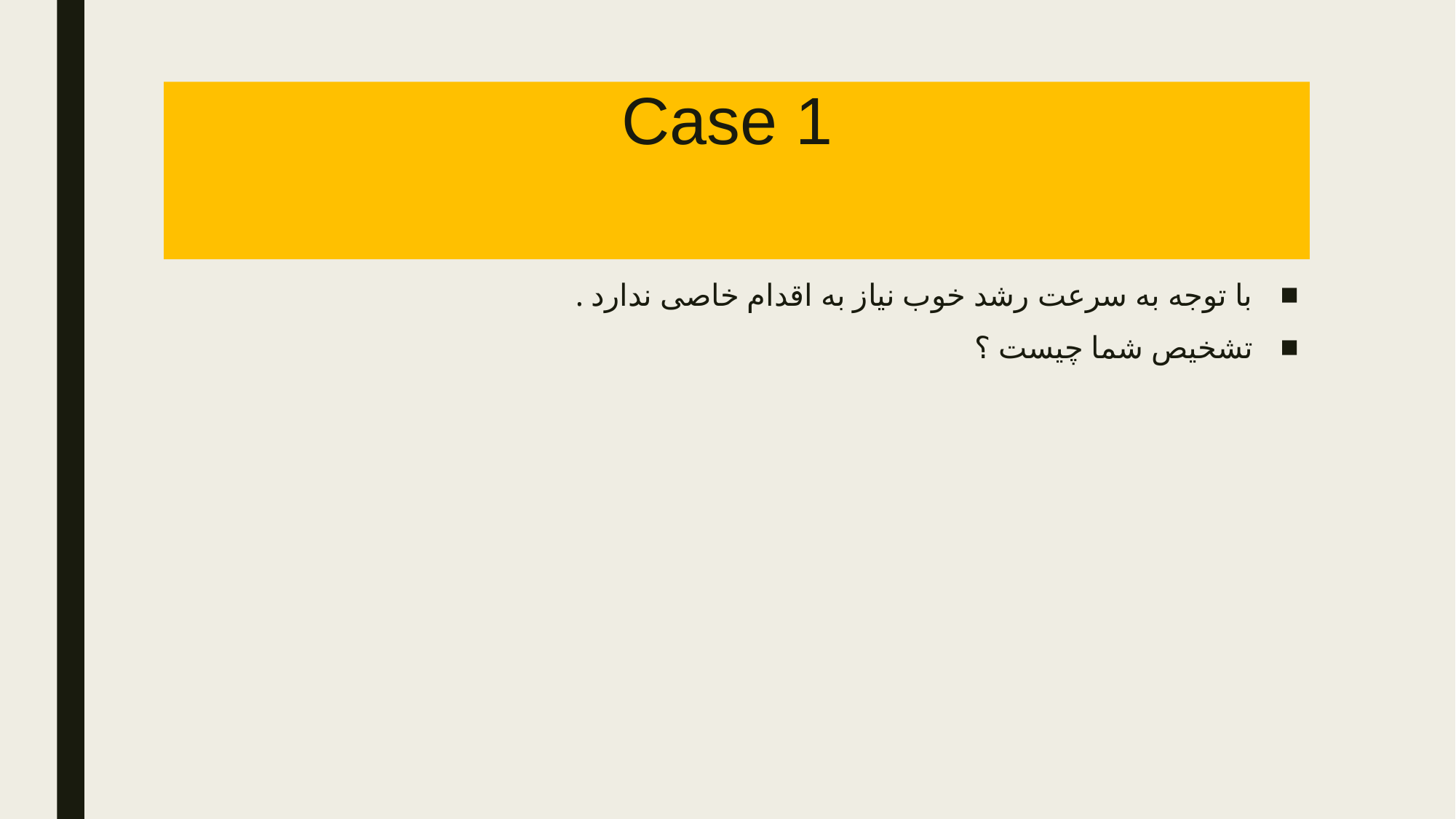

# Case 1
با توجه به سرعت رشد خوب نیاز به اقدام خاصی ندارد .
تشخیص شما چیست ؟